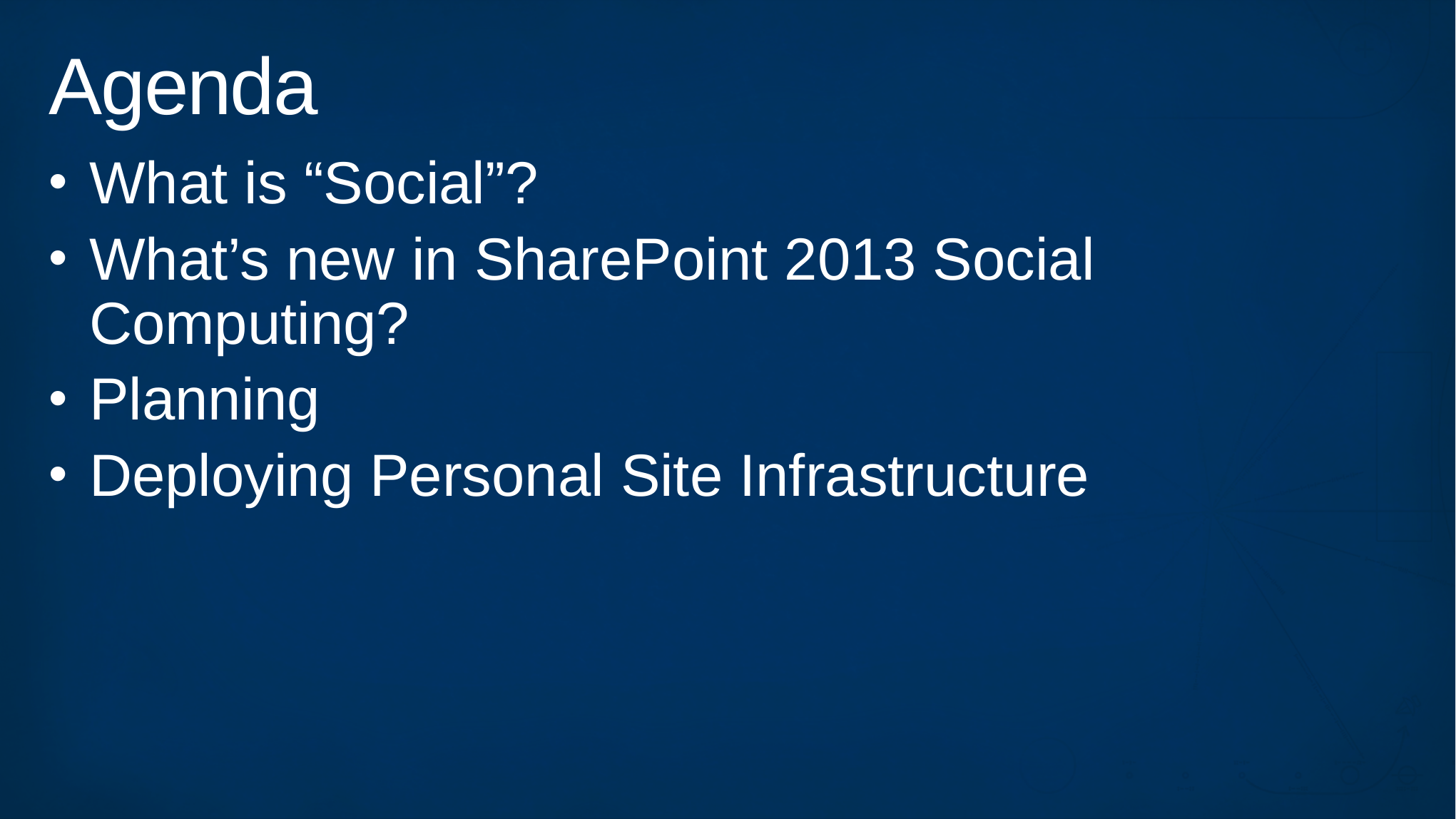

# Agenda
What is “Social”?
What’s new in SharePoint 2013 Social Computing?
Planning
Deploying Personal Site Infrastructure